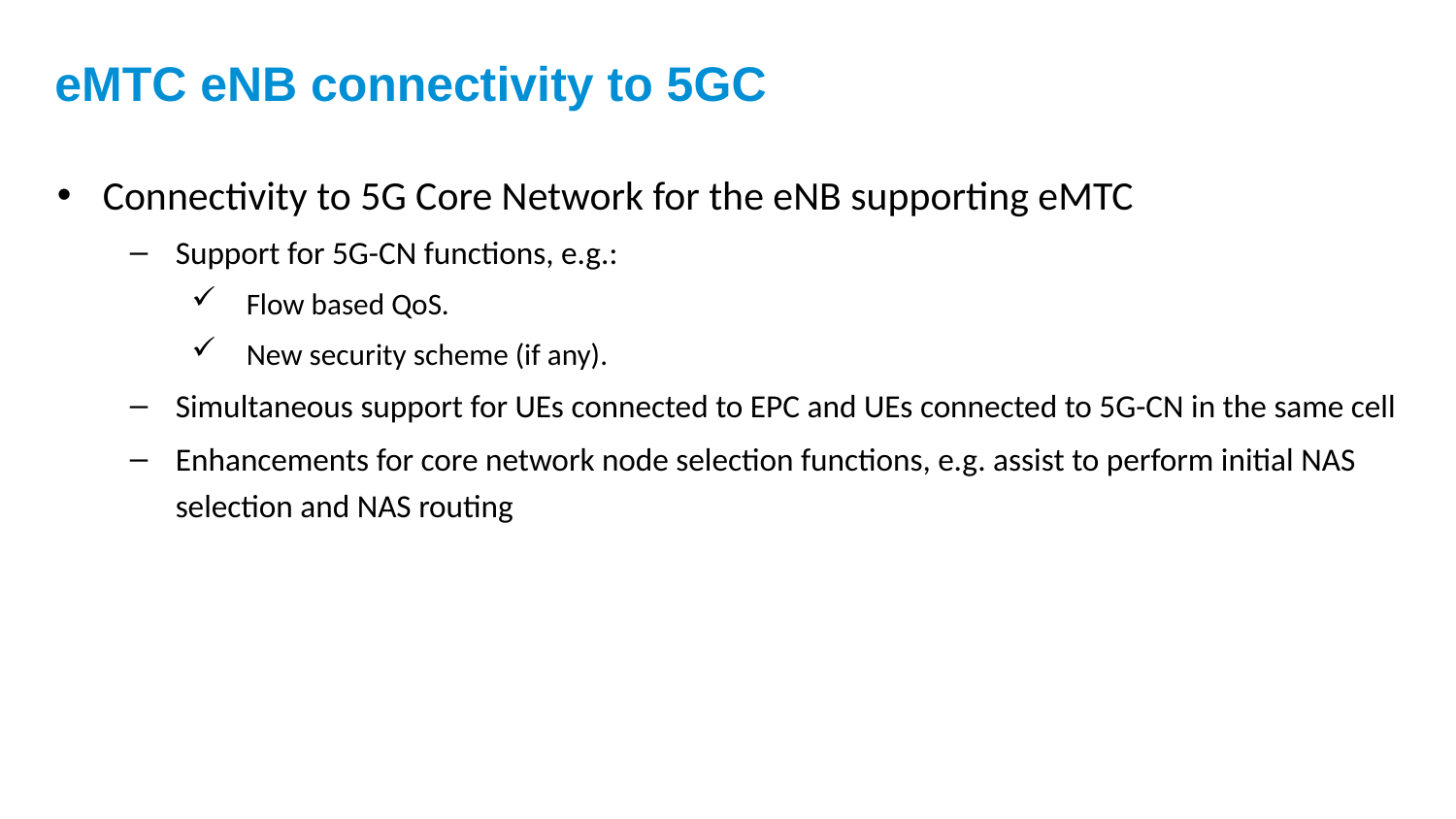

# eMTC eNB connectivity to 5GC
Connectivity to 5G Core Network for the eNB supporting eMTC
Support for 5G-CN functions, e.g.:
Flow based QoS.
New security scheme (if any).
Simultaneous support for UEs connected to EPC and UEs connected to 5G-CN in the same cell
Enhancements for core network node selection functions, e.g. assist to perform initial NAS selection and NAS routing